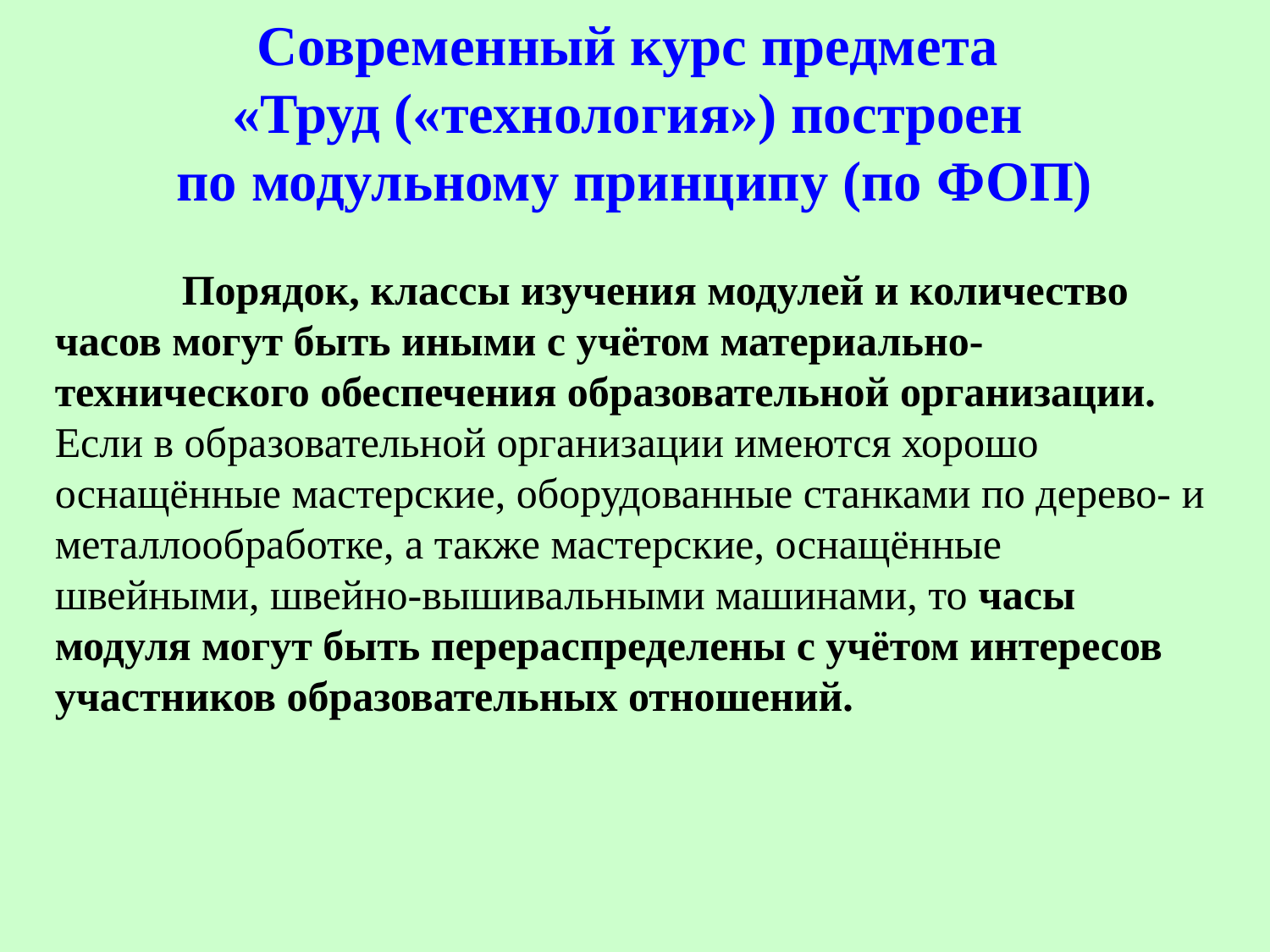

Современный курс предмета
«Труд («технология») построен
по модульному принципу (по ФОП)
	Порядок, классы изучения модулей и количество часов могут быть иными с учётом материально-технического обеспечения образовательной организации. 	Если в образовательной организации имеются хорошо оснащённые мастерские, оборудованные станками по дерево- и металлообработке, а также мастерские, оснащённые швейными, швейно-вышивальными машинами, то часы модуля могут быть перераспределены с учётом интересов участников образовательных отношений.

#